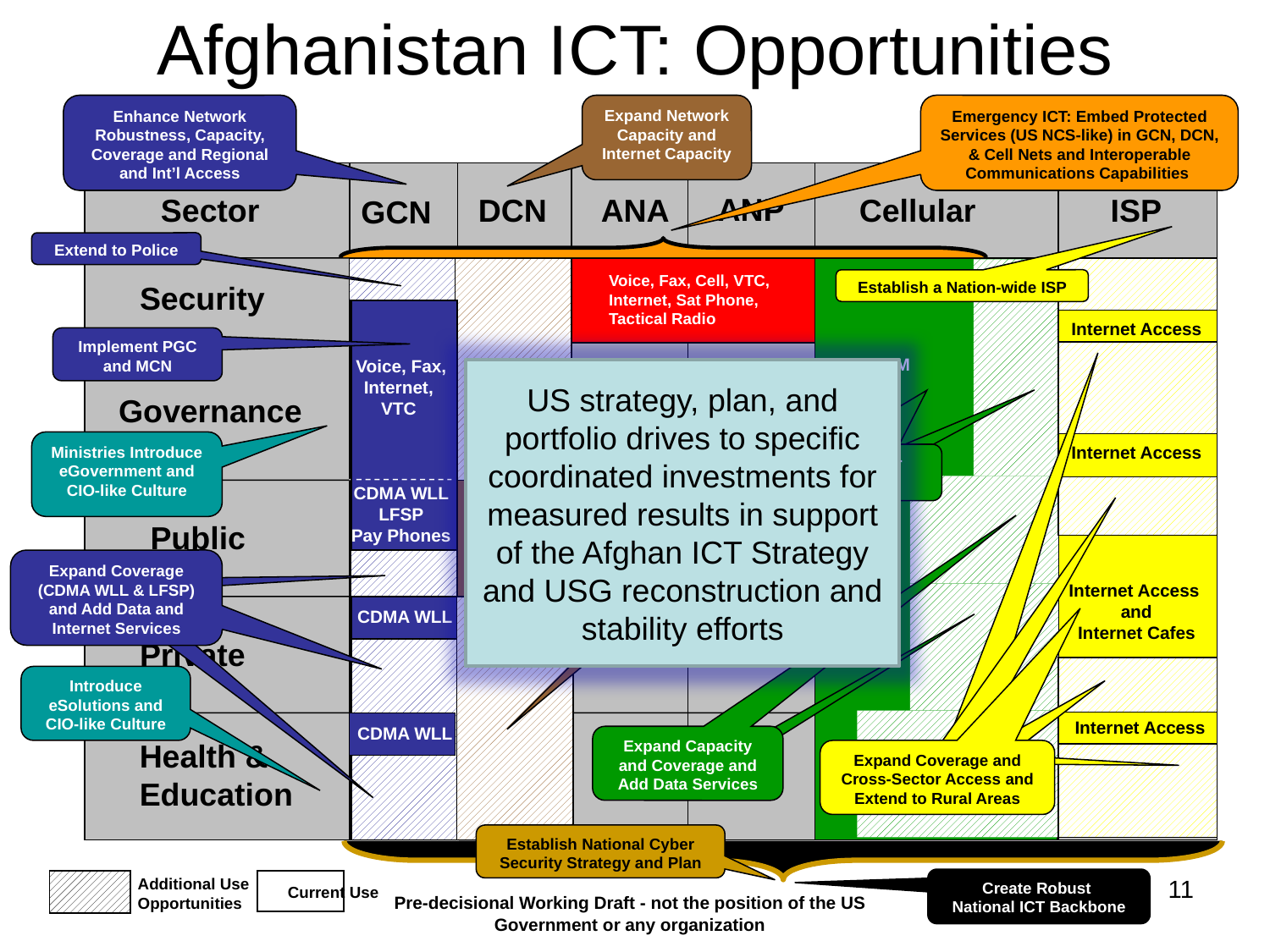

# Afghanistan ICT: Opportunities

Enhance Network Robustness, Capacity, Coverage and Regional and Int’l Access
Expand Network Capacity and Internet Capacity
Emergency ICT: Embed Protected Services (US NCS-like) in GCN, DCN, & Cell Nets and Interoperable Communications Capabilities

ANP
Sector
DCN
ANA
Cellular
ISP
GCN
Extend to Police

Voice, Fax, Cell, VTC,
Internet, Sat Phone,
Tactical Radio
Establish a Nation-wide ISP
Security

Internet Access
Implement PGC and MCN

GSM
Voice, Fax,
Internet,
VTC

CDMA WLL
LFSP
Pay Phones
US strategy, plan, and portfolio drives to specific coordinated investments for measured results in support of the Afghan ICT Strategy and USG reconstruction and stability efforts
Extend Access to District Leaders and Police
Governance

Ministries Introduce eGovernment and CIO-like Culture
Internet Access
Priority Call Access for Emergency Services

Voice, Fax,
Internet
Telekiosks
Public
Extend to Rural Areas (VCN) and Improve Marketing and Access to Services (Telekiosks)

GSM
and
PCO

Expand Coverage (CDMA WLL & LFSP) and Add Data and Internet Services

Internet Access
and
Internet Cafes

CDMA WLL
Private

Introduce eSolutions and CIO-like Culture

Internet Access

CDMA WLL
Expand Capacity and Coverage and Add Data Services
Health &
Education
Expand Coverage and Cross-Sector Access and Extend to Rural Areas

Establish National Cyber Security Strategy and Plan
11
Additional Use
Opportunities
Create Robust
National ICT Backbone

Current Use